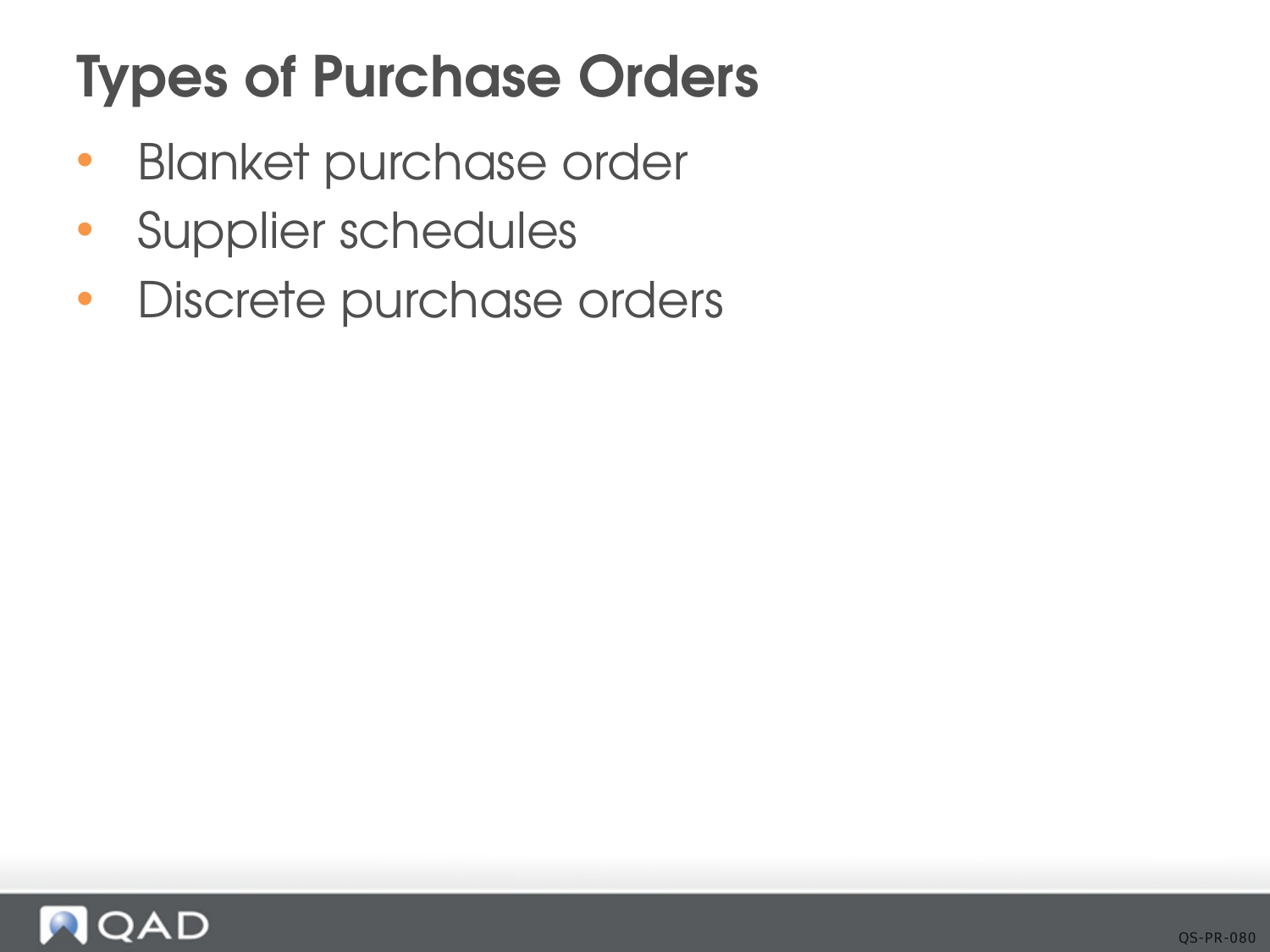

# Types of Purchase Orders
 Blanket purchase order
 Supplier schedules
 Discrete purchase orders

QS-PR-080